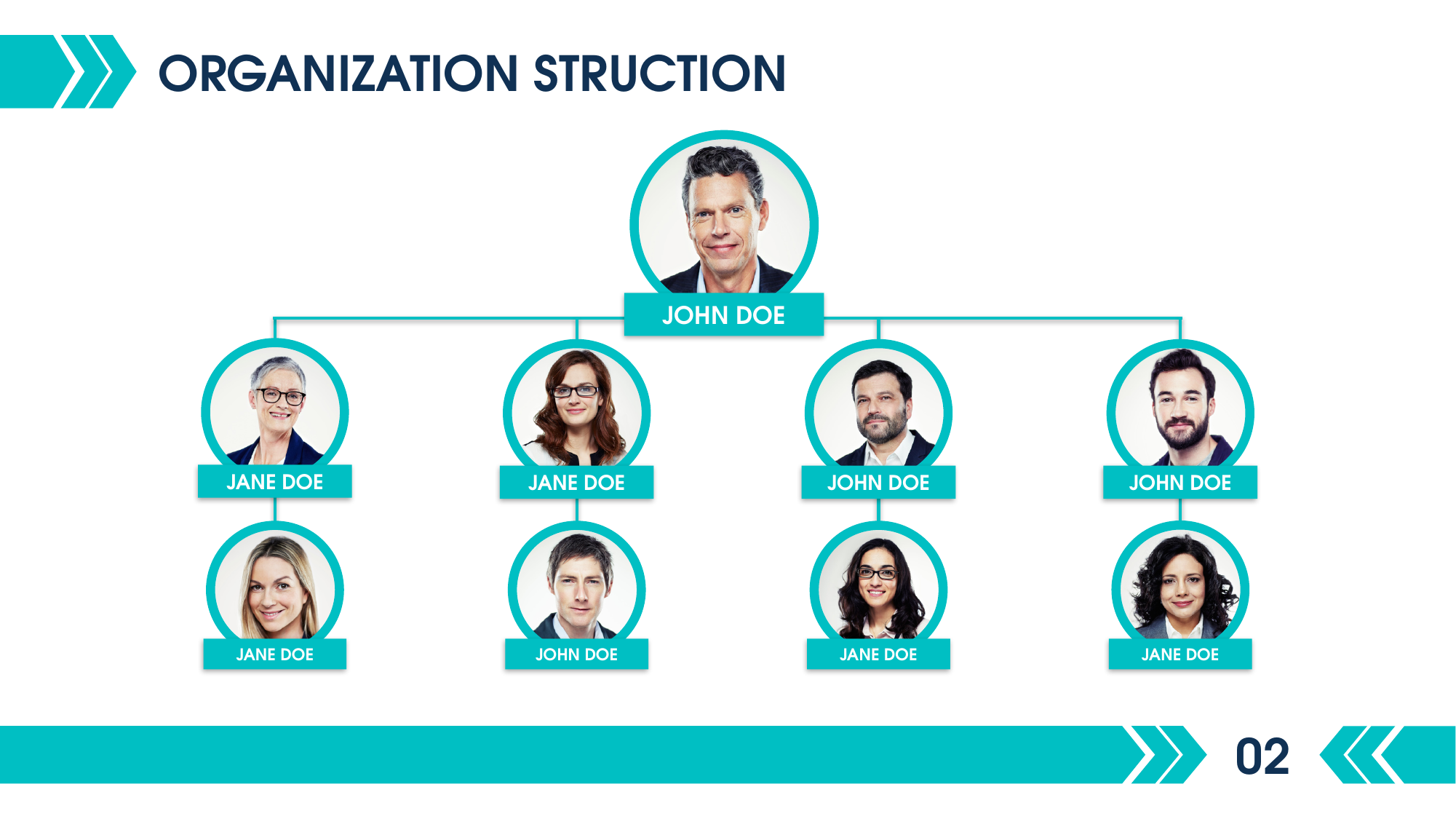

ORGANIZATION STRUCTION

JOHN DOE

JANE DOE
JANE DOE
JOHN DOE
JOHN DOE

JANE DOE
JANE DOE
JOHN DOE
JANE DOE
02